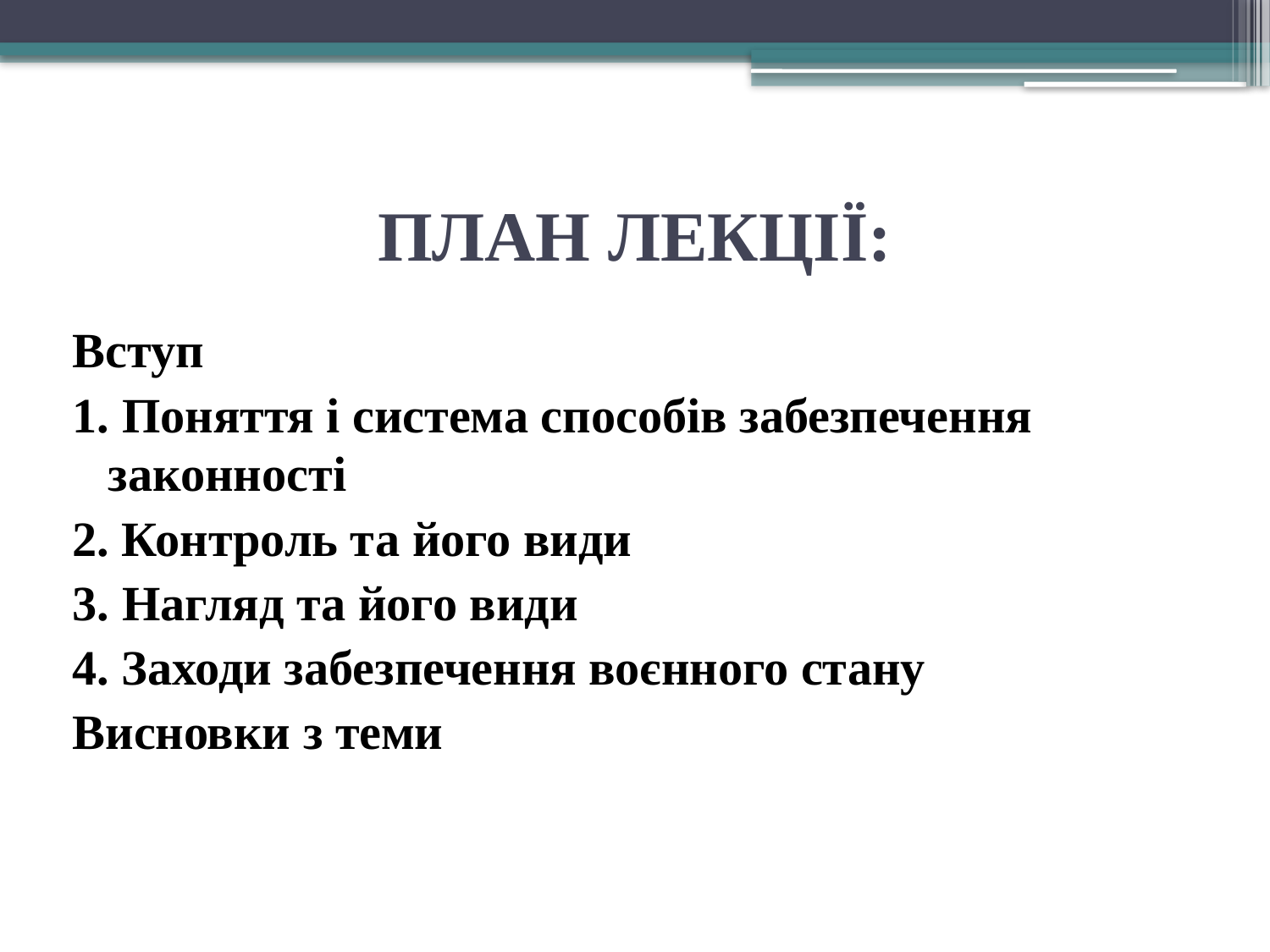

# ПЛАН ЛЕКЦІЇ:
Вступ
1. Поняття і система способів забезпечення законності
2. Контроль та його види
3. Нагляд та його види
4. Заходи забезпечення воєнного стану
Висновки з теми